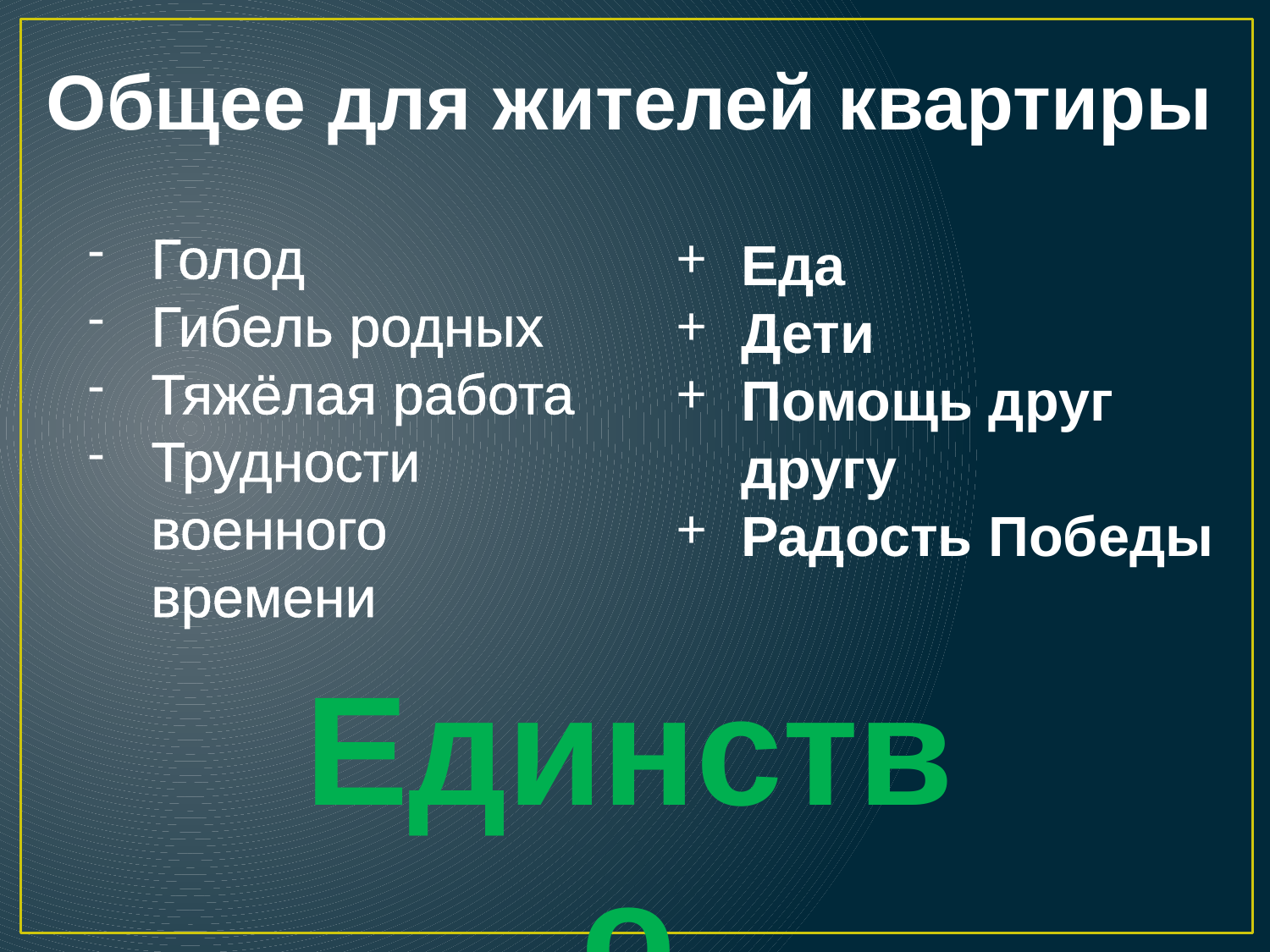

Общее для жителей квартиры
Голод
Гибель родных
Тяжёлая работа
Трудности военного времени
Еда
Дети
Помощь друг другу
Радость Победы
Единство